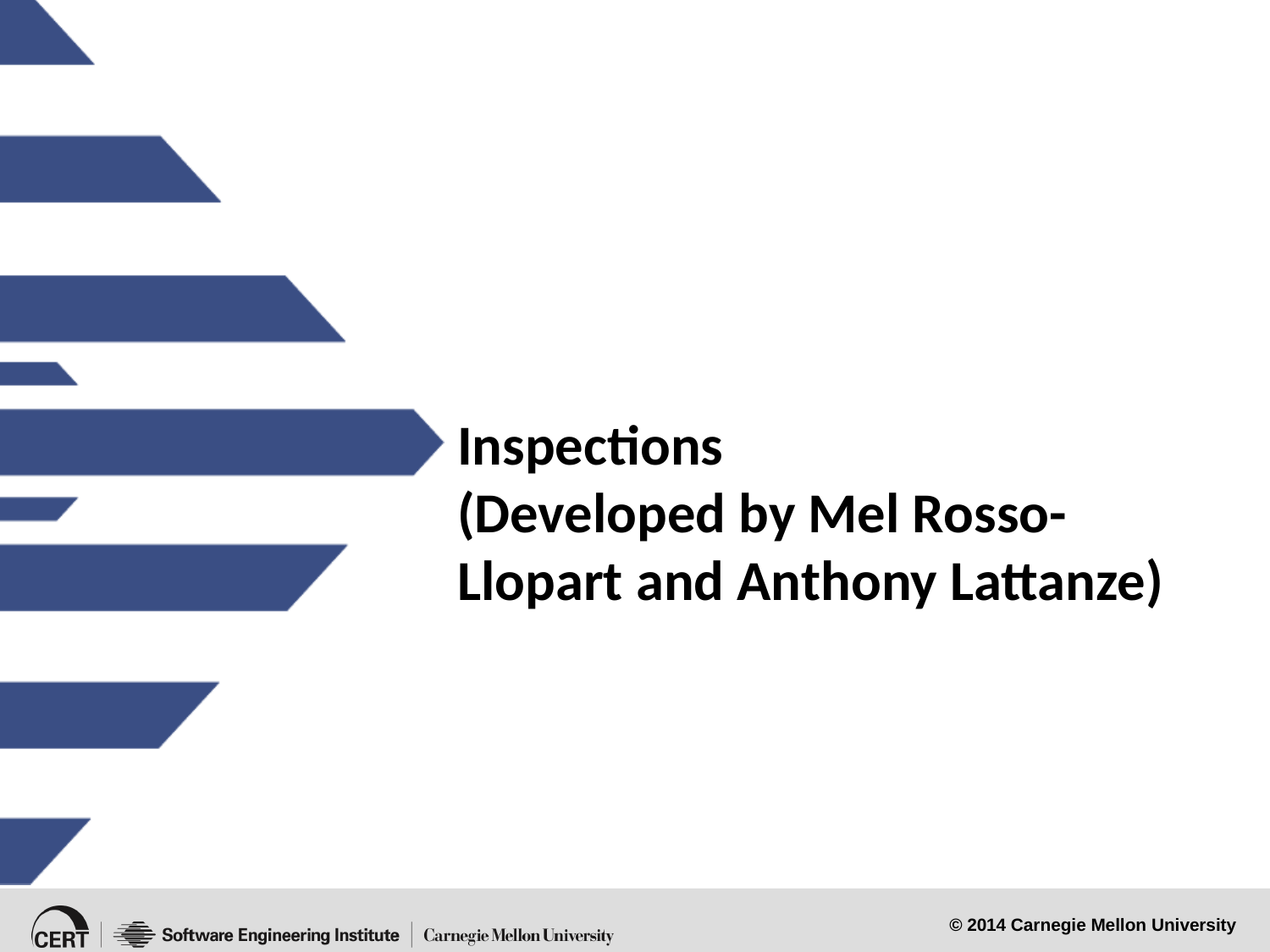

# Inspections (Developed by Mel Rosso-Llopart and Anthony Lattanze)